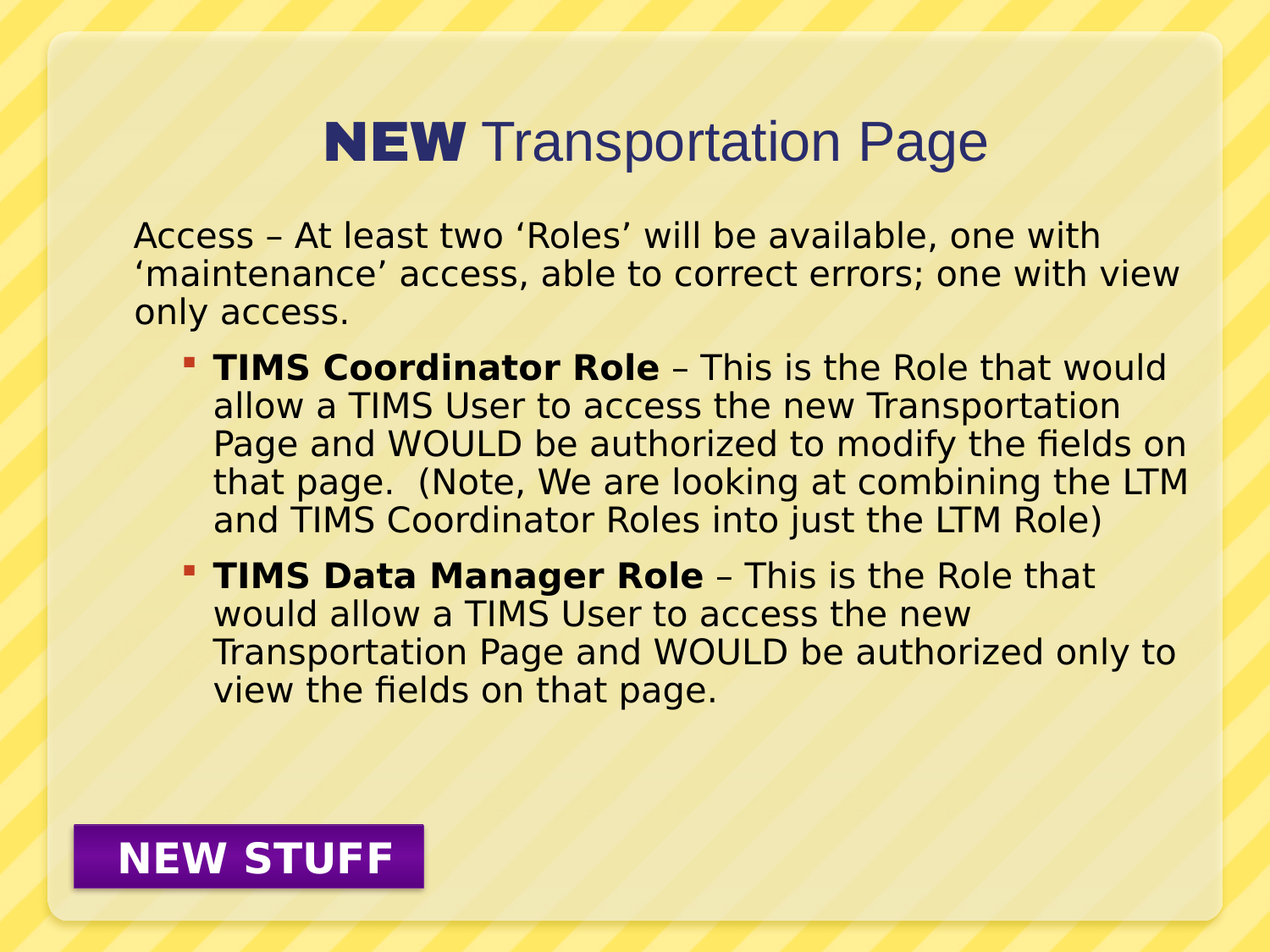

NEW Transportation Page
Access – At least two ‘Roles’ will be available, one with ‘maintenance’ access, able to correct errors; one with view only access.
TIMS Coordinator Role – This is the Role that would allow a TIMS User to access the new Transportation Page and WOULD be authorized to modify the fields on that page.  (Note, We are looking at combining the LTM and TIMS Coordinator Roles into just the LTM Role)
TIMS Data Manager Role – This is the Role that would allow a TIMS User to access the new Transportation Page and WOULD be authorized only to view the fields on that page.
 NEW STUFF